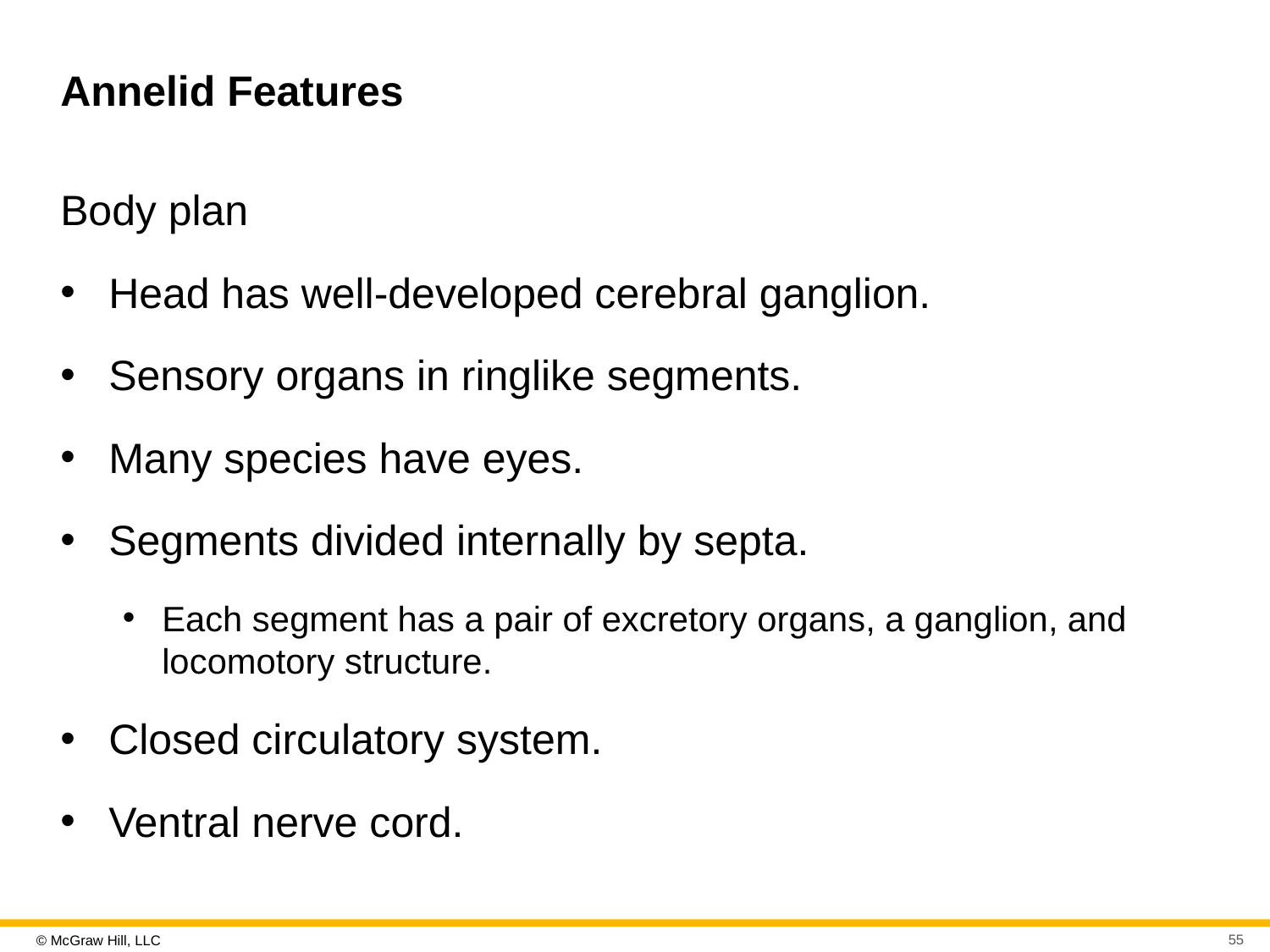

# Annelid Features
Body plan
Head has well-developed cerebral ganglion.
Sensory organs in ringlike segments.
Many species have eyes.
Segments divided internally by septa.
Each segment has a pair of excretory organs, a ganglion, and locomotory structure.
Closed circulatory system.
Ventral nerve cord.
55